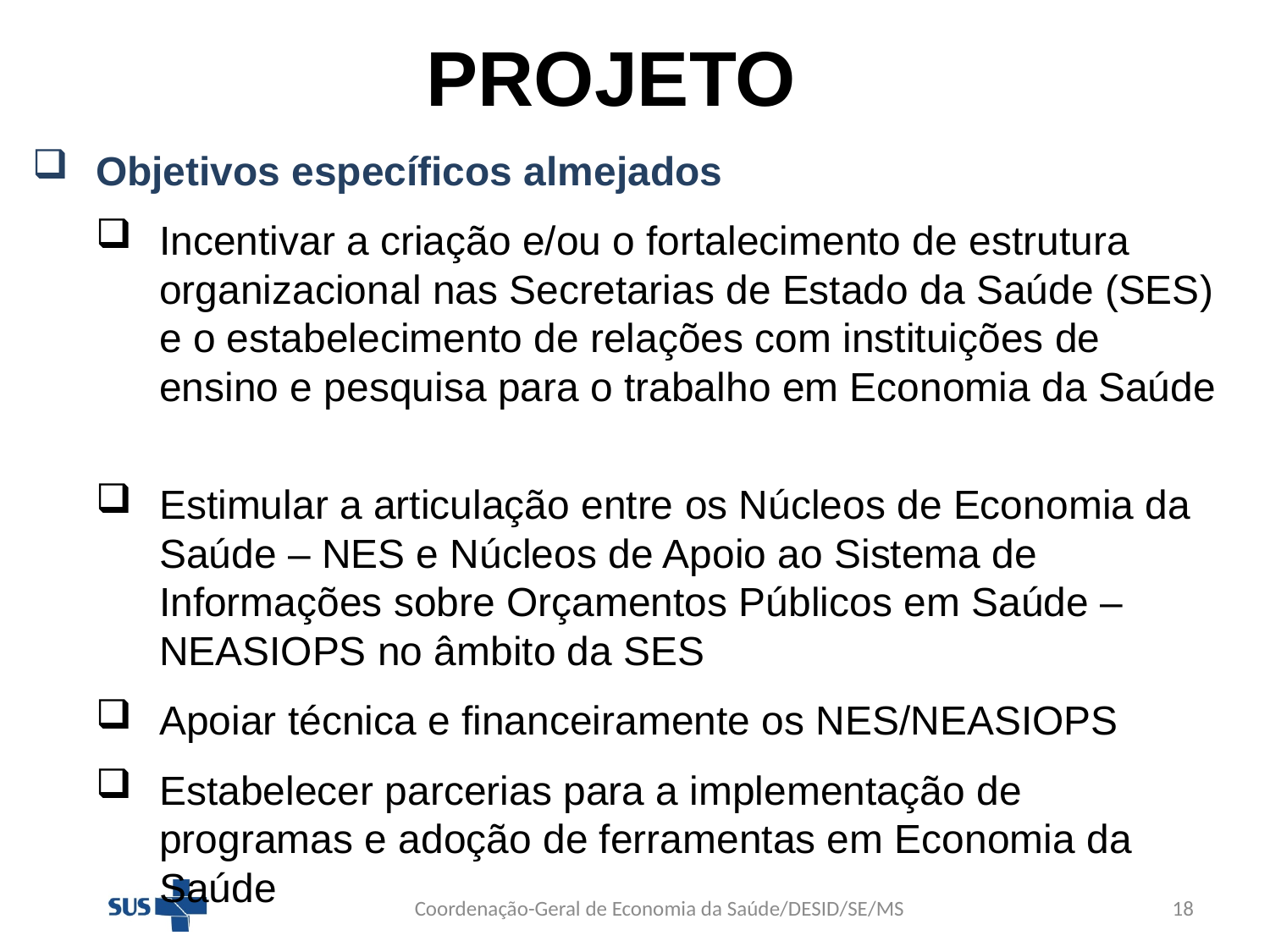

# PROJETO
Objetivos específicos almejados
Incentivar a criação e/ou o fortalecimento de estrutura organizacional nas Secretarias de Estado da Saúde (SES) e o estabelecimento de relações com instituições de ensino e pesquisa para o trabalho em Economia da Saúde
Estimular a articulação entre os Núcleos de Economia da Saúde – NES e Núcleos de Apoio ao Sistema de Informações sobre Orçamentos Públicos em Saúde – NEASIOPS no âmbito da SES
Apoiar técnica e financeiramente os NES/NEASIOPS
Estabelecer parcerias para a implementação de programas e adoção de ferramentas em Economia da Saúde
Coordenação-Geral de Economia da Saúde/DESID/SE/MS
18